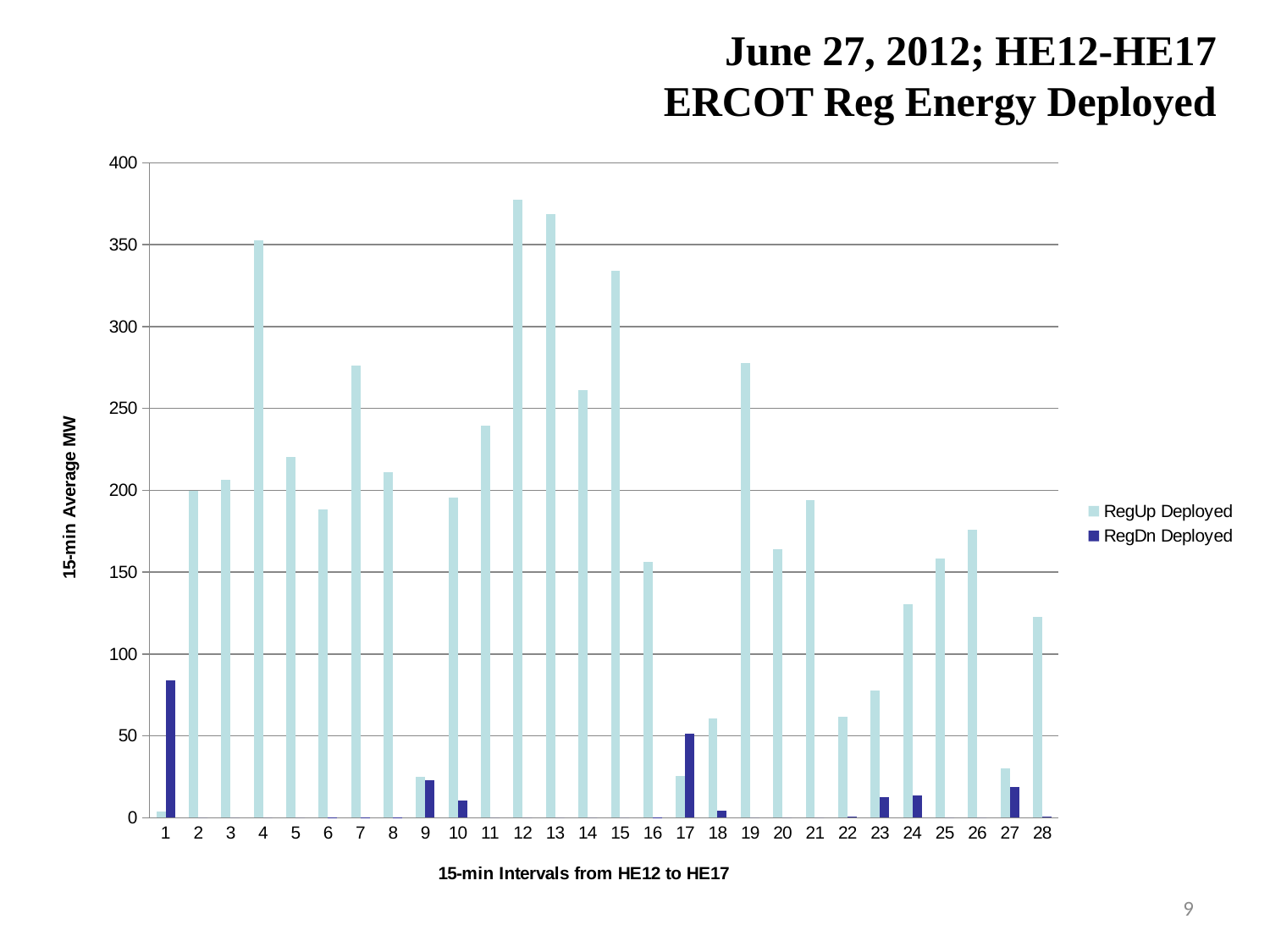

June 27, 2012; HE12-HE17
ERCOT Reg Energy Deployed

### Chart

| Category |  |  |
|---|---|---|
9